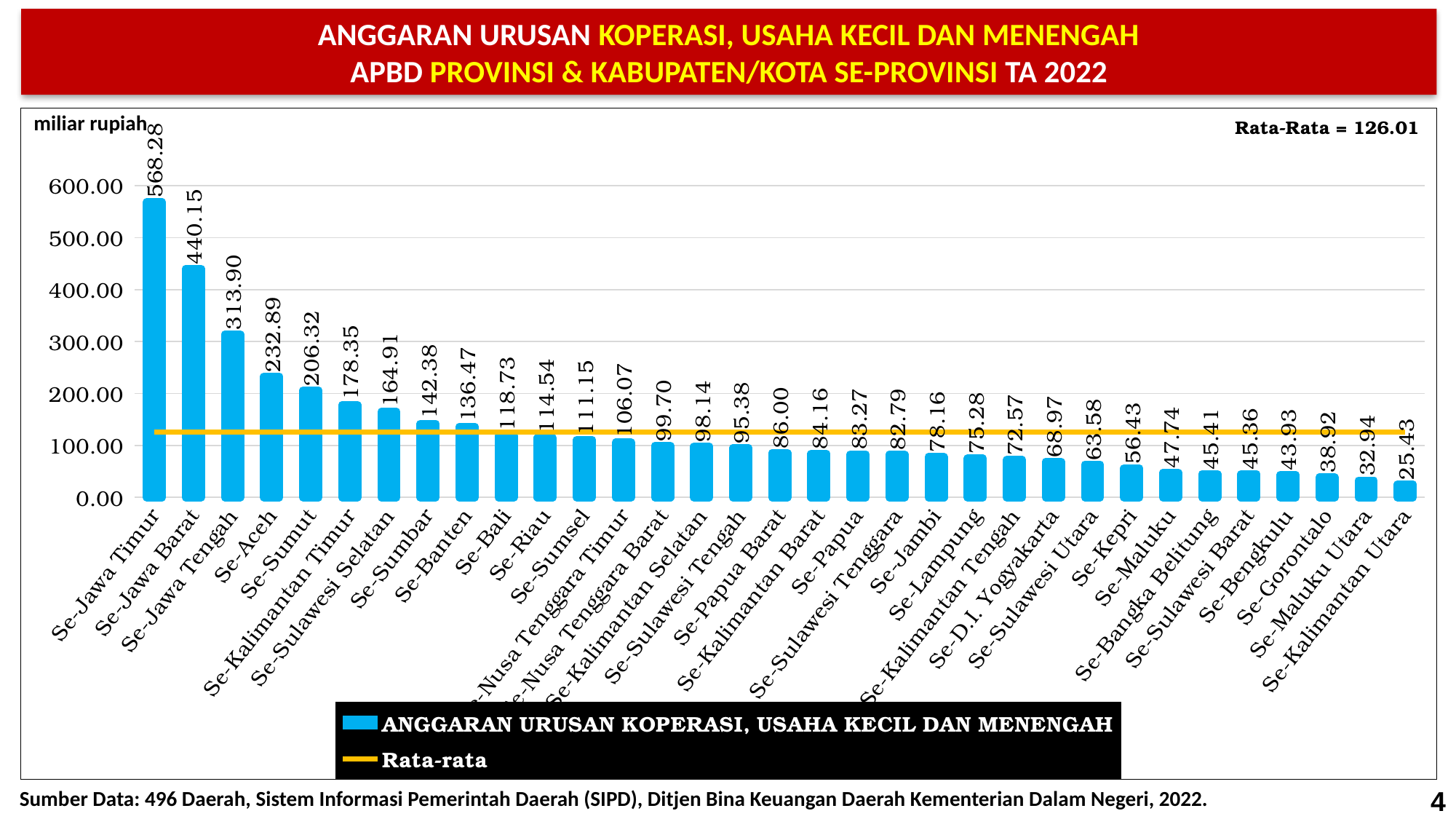

ANGGARAN URUSAN KOPERASI, USAHA KECIL DAN MENENGAH
APBD PROVINSI & KABUPATEN/KOTA SE-PROVINSI TA 2022
miliar rupiah

### Chart

| Category | ANGGARAN URUSAN KOPERASI, USAHA KECIL DAN MENENGAH | Rata-rata |
|---|---|---|
|  Se-Jawa Timur | 568.279863799 | 126.00914673981818 |
|  Se-Jawa Barat | 440.150590387 | 126.00914673981818 |
|  Se-Jawa Tengah | 313.903175681 | 126.00914673981818 |
|  Se-Aceh | 232.887476777 | 126.00914673981818 |
|  Se-Sumut | 206.323452458 | 126.00914673981818 |
|  Se-Kalimantan Timur | 178.346301091 | 126.00914673981818 |
|  Se-Sulawesi Selatan | 164.912844841 | 126.00914673981818 |
|  Se-Sumbar | 142.382199384 | 126.00914673981818 |
|  Se-Banten | 136.46629066 | 126.00914673981818 |
|  Se-Bali | 118.731101756 | 126.00914673981818 |
|  Se-Riau | 114.535012367 | 126.00914673981818 |
|  Se-Sumsel | 111.148723883 | 126.00914673981818 |
|  Se-Nusa Tenggara Timur | 106.066883139 | 126.00914673981818 |
|  Se-Nusa Tenggara Barat | 99.701633165 | 126.00914673981818 |
|  Se-Kalimantan Selatan | 98.144316945 | 126.00914673981818 |
|  Se-Sulawesi Tengah | 95.381987562 | 126.00914673981818 |
|  Se-Papua Barat | 85.995220342 | 126.00914673981818 |
|  Se-Kalimantan Barat | 84.159031905 | 126.00914673981818 |
|  Se-Papua | 83.271488453 | 126.00914673981818 |
|  Se-Sulawesi Tenggara | 82.787226915 | 126.00914673981818 |
|  Se-Jambi | 78.158830672 | 126.00914673981818 |
|  Se-Lampung | 75.280636144 | 126.00914673981818 |
|  Se-Kalimantan Tengah | 72.574298006 | 126.00914673981818 |
|  Se-D.I. Yogyakarta | 68.966616579 | 126.00914673981818 |
|  Se-Sulawesi Utara | 63.581736769 | 126.00914673981818 |
|  Se-Kepri | 56.429631839 | 126.00914673981818 |
|  Se-Maluku | 47.742162018 | 126.00914673981818 |
|  Se-Bangka Belitung | 45.409476086 | 126.00914673981818 |
|  Se-Sulawesi Barat | 45.36033111 | 126.00914673981818 |
|  Se-Bengkulu | 43.928245088 | 126.00914673981818 |
|  Se-Gorontalo | 38.921282349 | 126.00914673981818 |
|  Se-Maluku Utara | 32.942203882 | 126.00914673981818 |
|  Se-Kalimantan Utara | 25.431570362 | 126.00914673981818 |
Rata-Rata = 126.01
Sumber Data: 496 Daerah, Sistem Informasi Pemerintah Daerah (SIPD), Ditjen Bina Keuangan Daerah Kementerian Dalam Negeri, 2022.
4